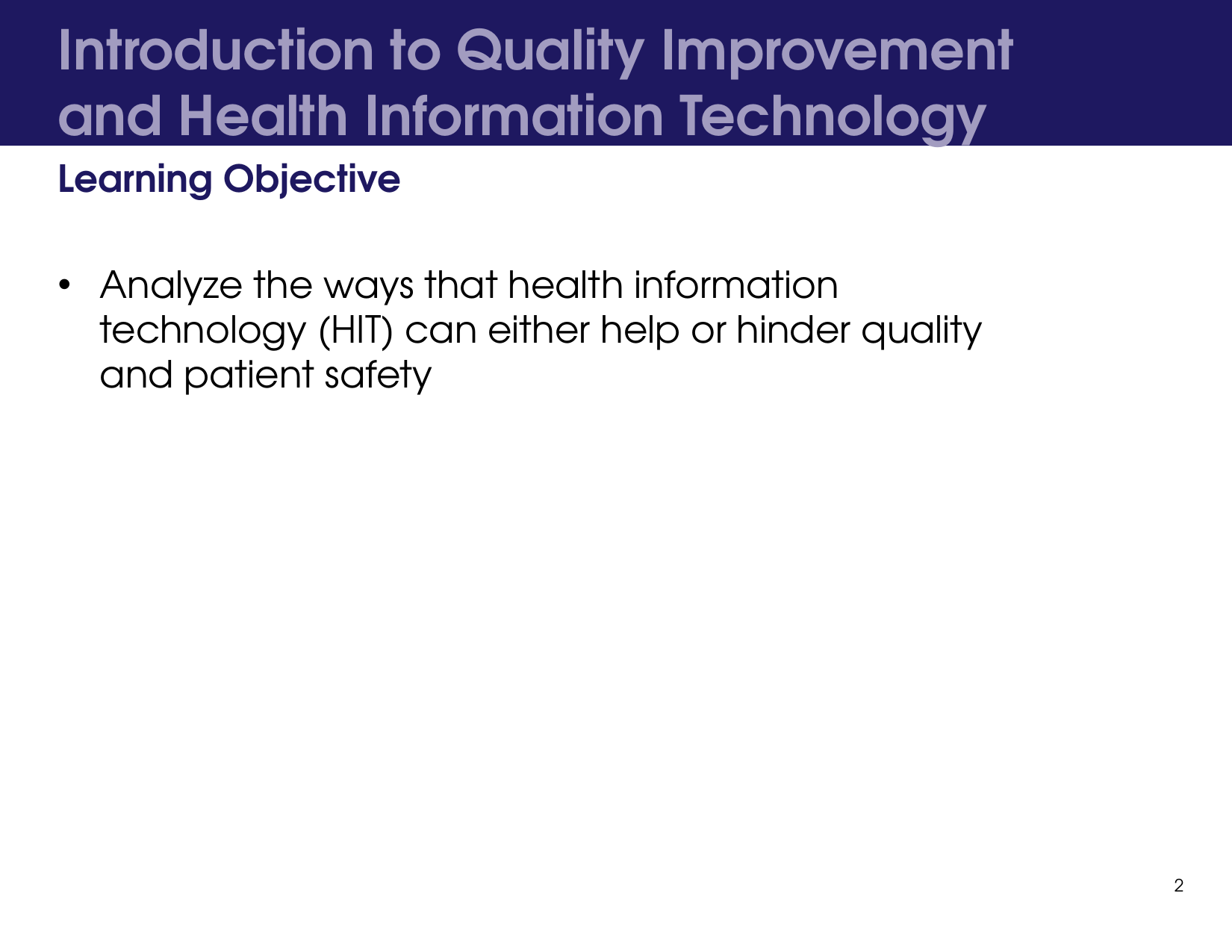

# Introduction to Quality Improvement and Health Information Technology
Learning Objective
Analyze the ways that health information technology (HIT) can either help or hinder quality and patient safety
2